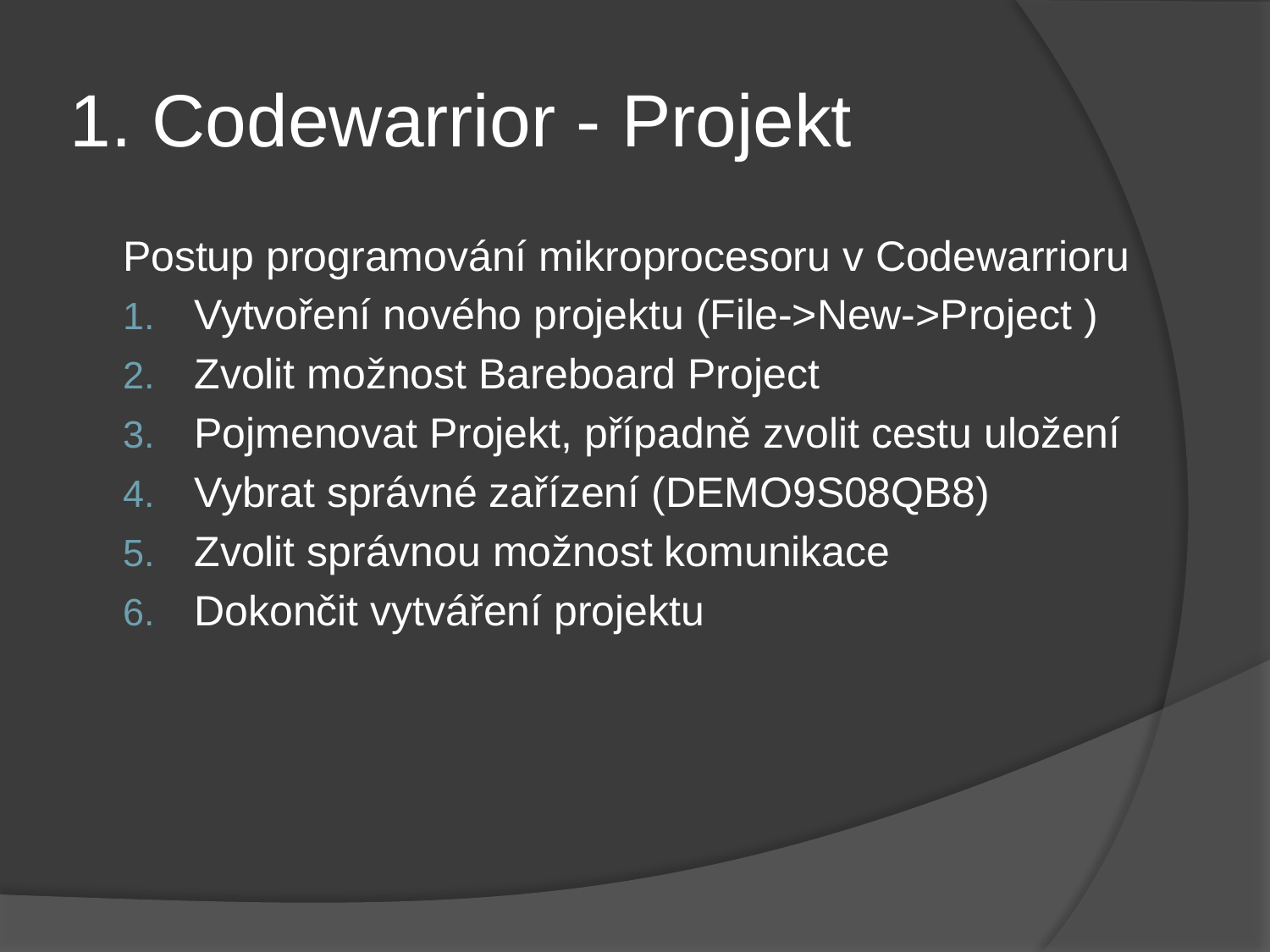

# 1. Codewarrior - Projekt
Postup programování mikroprocesoru v Codewarrioru
Vytvoření nového projektu (File->New->Project )
Zvolit možnost Bareboard Project
Pojmenovat Projekt, případně zvolit cestu uložení
Vybrat správné zařízení (DEMO9S08QB8)
Zvolit správnou možnost komunikace
Dokončit vytváření projektu